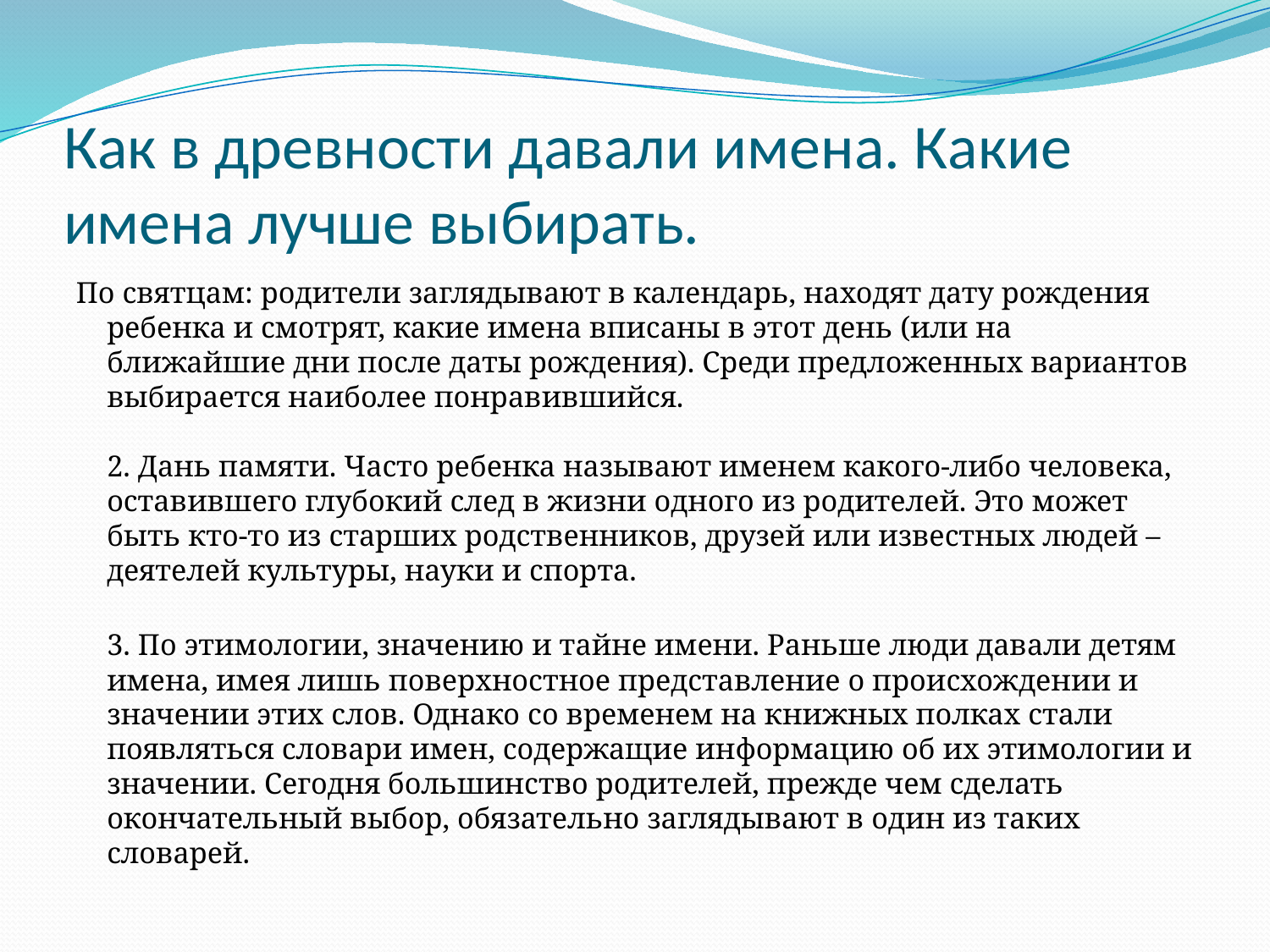

# Как в древности давали имена. Какие имена лучше выбирать.
По святцам: родители заглядывают в календарь, находят дату рождения ребенка и смотрят, какие имена вписаны в этот день (или на ближайшие дни после даты рождения). Среди предложенных вариантов выбирается наиболее понравившийся.
2. Дань памяти. Часто ребенка называют именем какого-либо человека, оставившего глубокий след в жизни одного из родителей. Это может быть кто-то из старших родственников, друзей или известных людей – деятелей культуры, науки и спорта.
3. По этимологии, значению и тайне имени. Раньше люди давали детям имена, имея лишь поверхностное представление о происхождении и значении этих слов. Однако со временем на книжных полках стали появляться словари имен, содержащие информацию об их этимологии и значении. Сегодня большинство родителей, прежде чем сделать окончательный выбор, обязательно заглядывают в один из таких словарей.